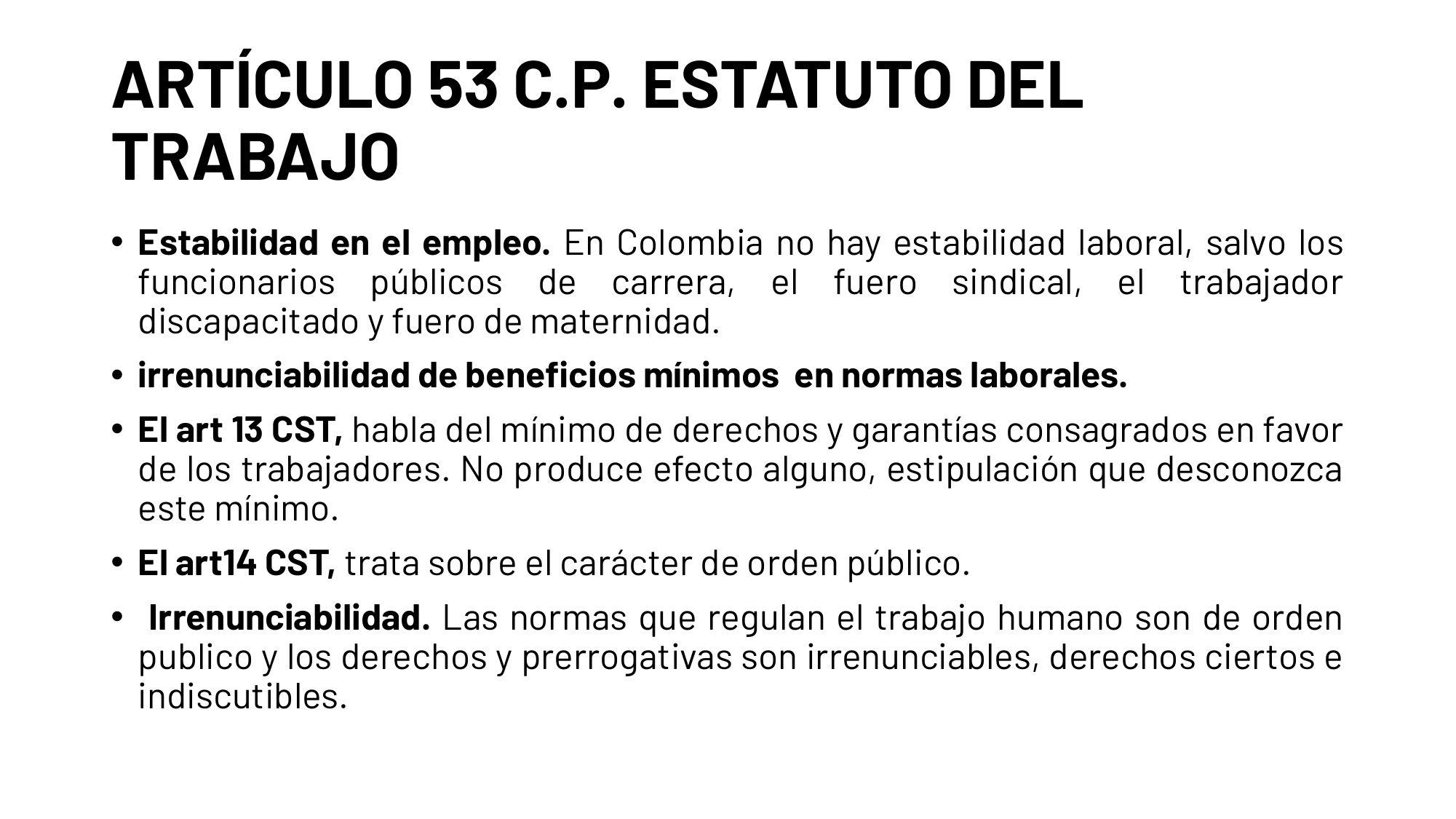

# ARTÍCULO 53 C.P. ESTATUTO DEL TRABAJO
Estabilidad en el empleo. En Colombia no hay estabilidad laboral, salvo los funcionarios públicos de carrera, el fuero sindical, el trabajador discapacitado y fuero de maternidad.
irrenunciabilidad de beneficios mínimos  en normas laborales.
El art 13 CST, habla del mínimo de derechos y garantías consagrados en favor de los trabajadores. No produce efecto alguno, estipulación que desconozca este mínimo.
El art14 CST, trata sobre el carácter de orden público.
 Irrenunciabilidad. Las normas que regulan el trabajo humano son de orden publico y los derechos y prerrogativas son irrenunciables, derechos ciertos e indiscutibles.